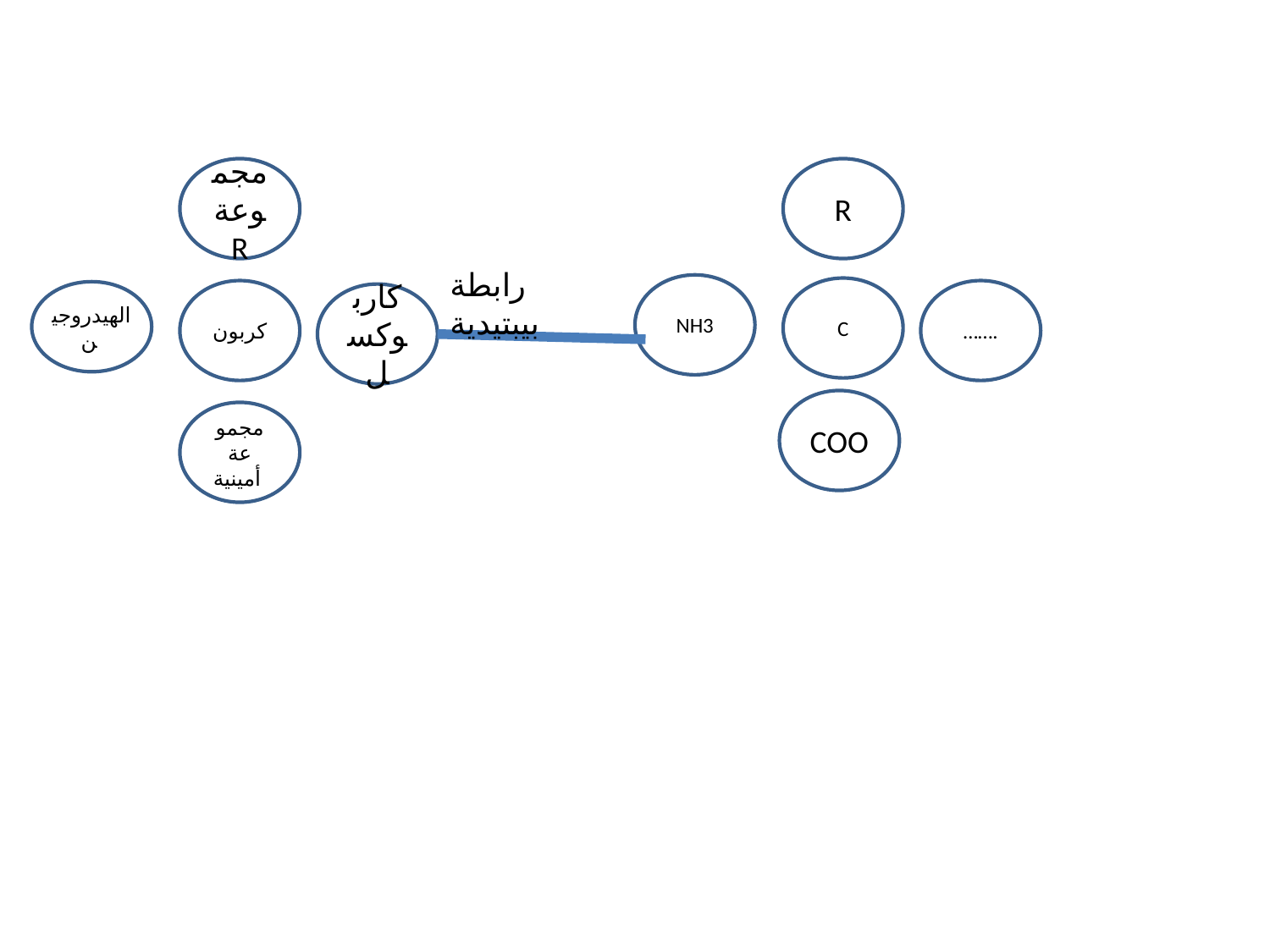

مجموعة
R
R
رابطة بيبتيدية
NH3
C
كربون
…….
الهيدروجين
كاربوكسل
COO
مجموعة أمينية